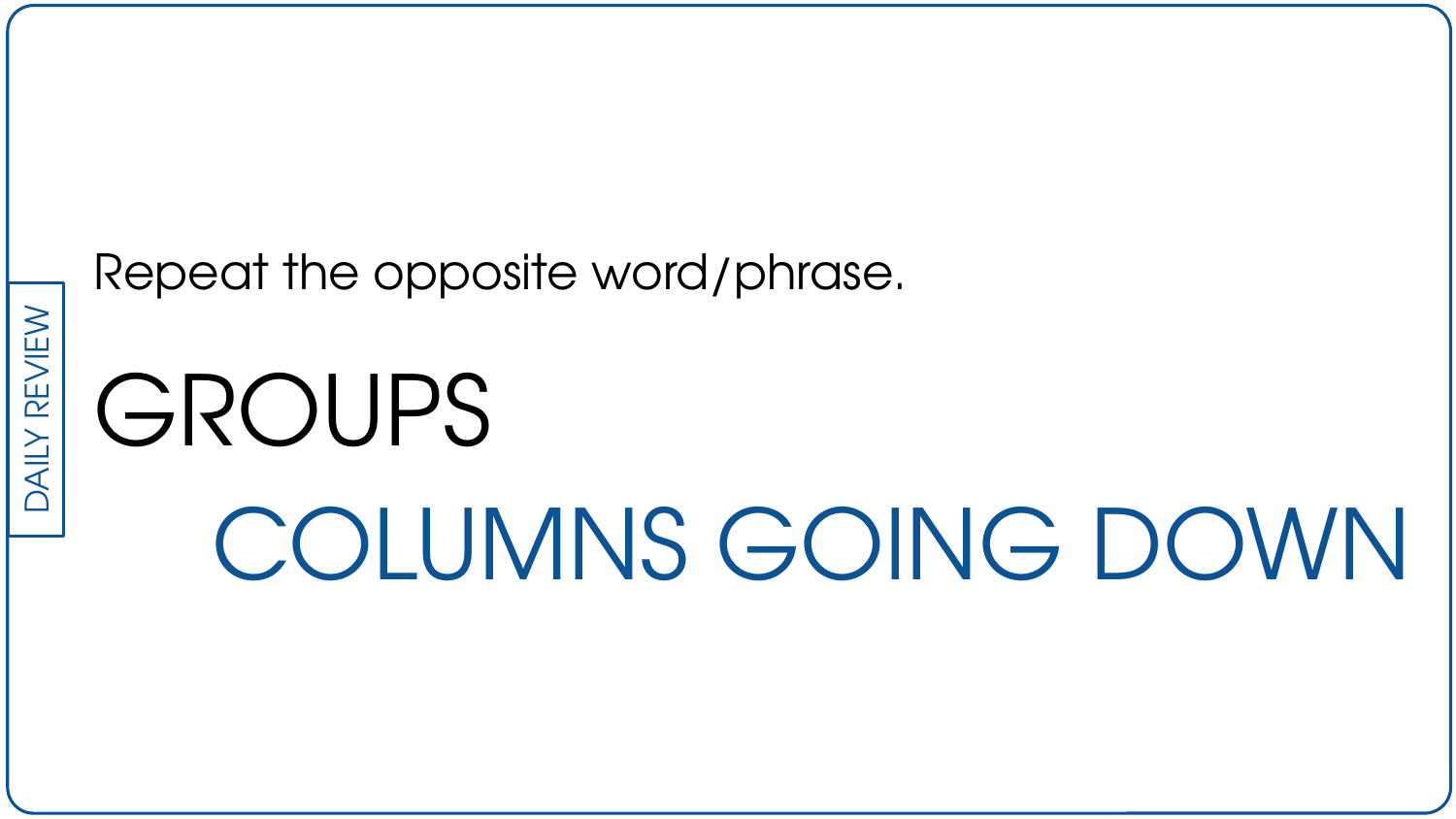

Repeat the opposite word/phrase.
GROUPS
COLUMNS GOING DOWN